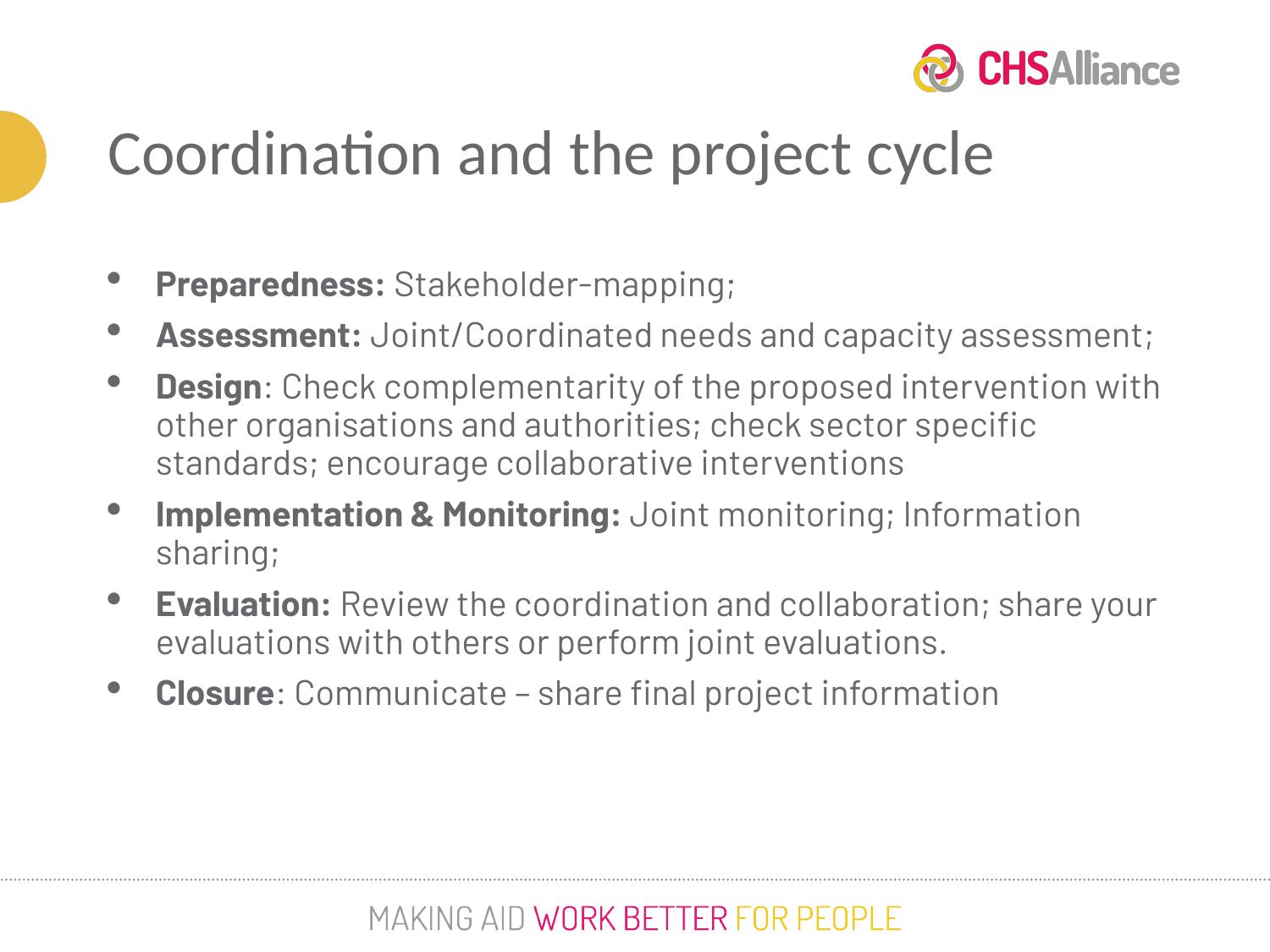

Coordination and the project cycle

Preparedness: Stakeholder-mapping;
Assessment: Joint/Coordinated needs and capacity assessment;
Design: Check complementarity of the proposed intervention with other organisations and authorities; check sector specific standards; encourage collaborative interventions
Implementation & Monitoring: Joint monitoring; Information sharing;
Evaluation: Review the coordination and collaboration; share your evaluations with others or perform joint evaluations.
Closure: Communicate – share final project information